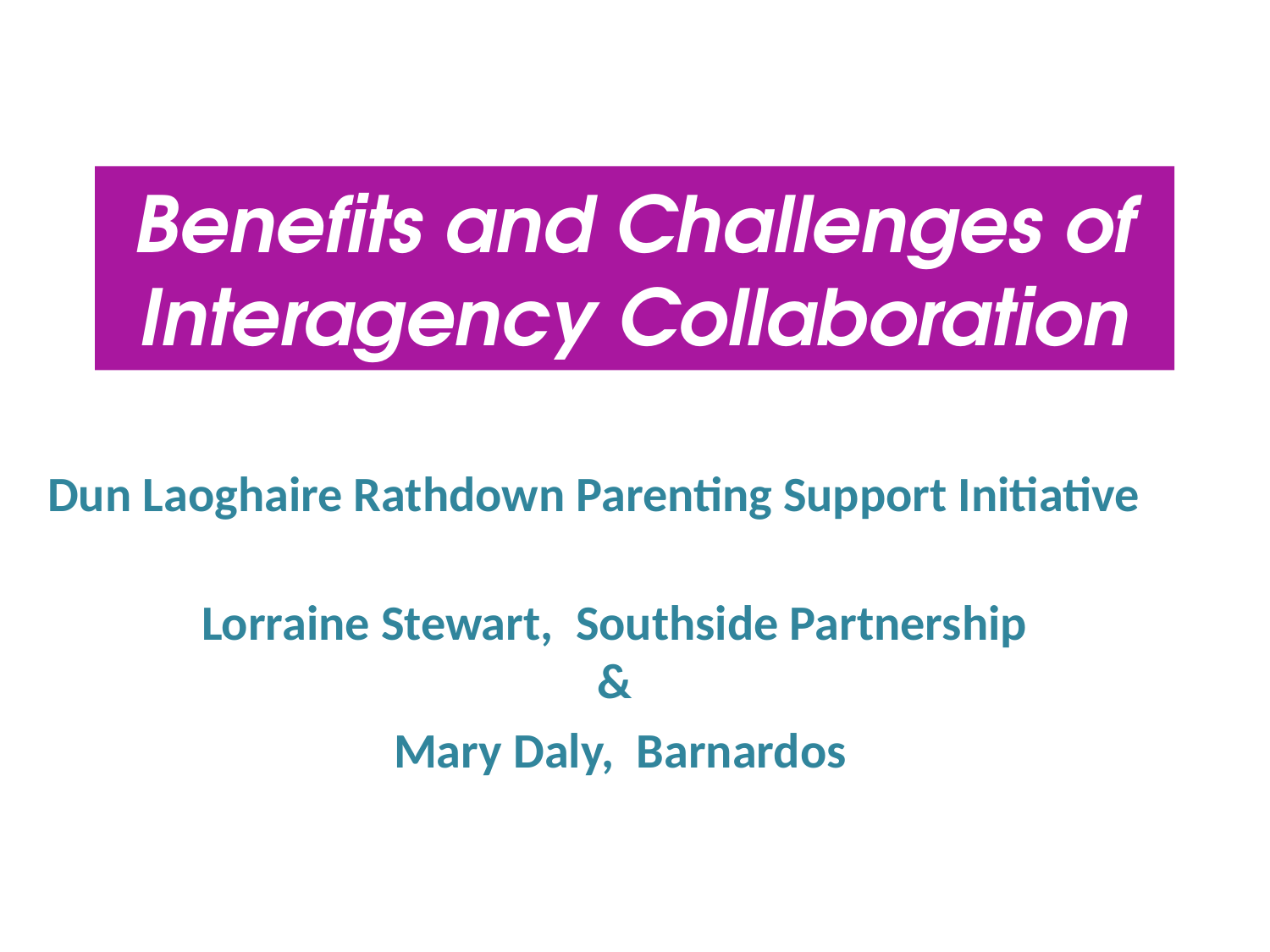

# Benefits and Challenges of Interagency Collaboration
Dun Laoghaire Rathdown Parenting Support Initiative
Lorraine Stewart,  Southside Partnership
&
Mary Daly,  Barnardos